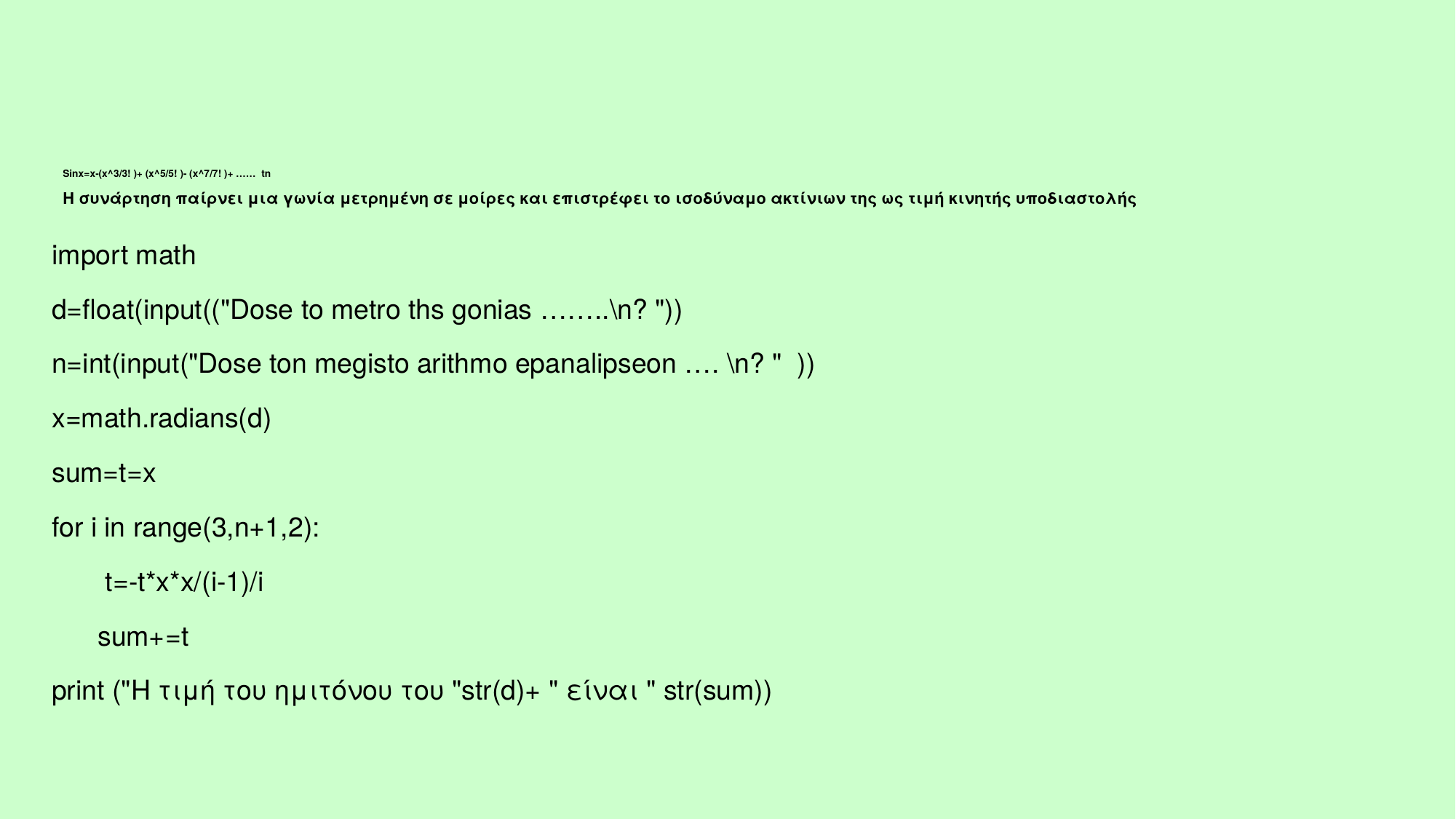

# Sinx=x-(x^3/3! )+ (x^5/5! )- (x^7/7! )+ ……  tn Η συνάρτηση παίρνει μια γωνία μετρημένη σε μοίρες και επιστρέφει το ισοδύναμο ακτίνιων της ως τιμή κινητής υποδιαστολής
import math
d=float(input(("Dose to metro ths gonias ……..\n? "))
n=int(input("Dose ton megisto arithmo epanalipseon …. \n? "  ))
x=math.radians(d)
sum=t=x
for i in range(3,n+1,2):
       t=-t*x*x/(i-1)/i
      sum+=t
print ("Η τιμή του ημιτόνου του "str(d)+ " είναι " str(sum))